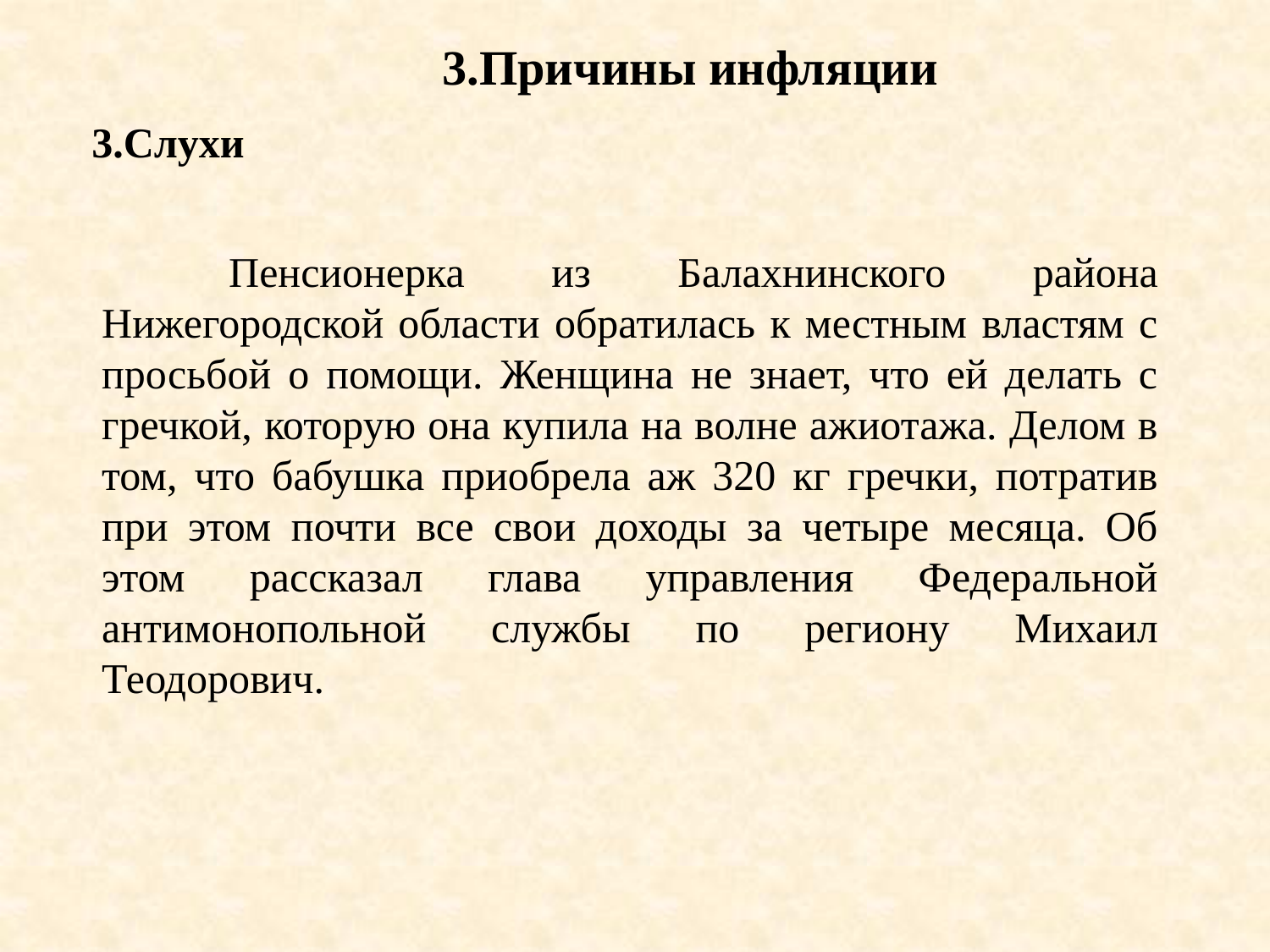

3.Причины инфляции
3.Слухи
	Пенсионерка из Балахнинского района Нижегородской области обратилась к местным властям с просьбой о помощи. Женщина не знает, что ей делать с гречкой, которую она купила на волне ажиотажа. Делом в том, что бабушка приобрела аж 320 кг гречки, потратив при этом почти все свои доходы за четыре месяца. Об этом рассказал глава управления Федеральной антимонопольной службы по региону Михаил Теодорович.